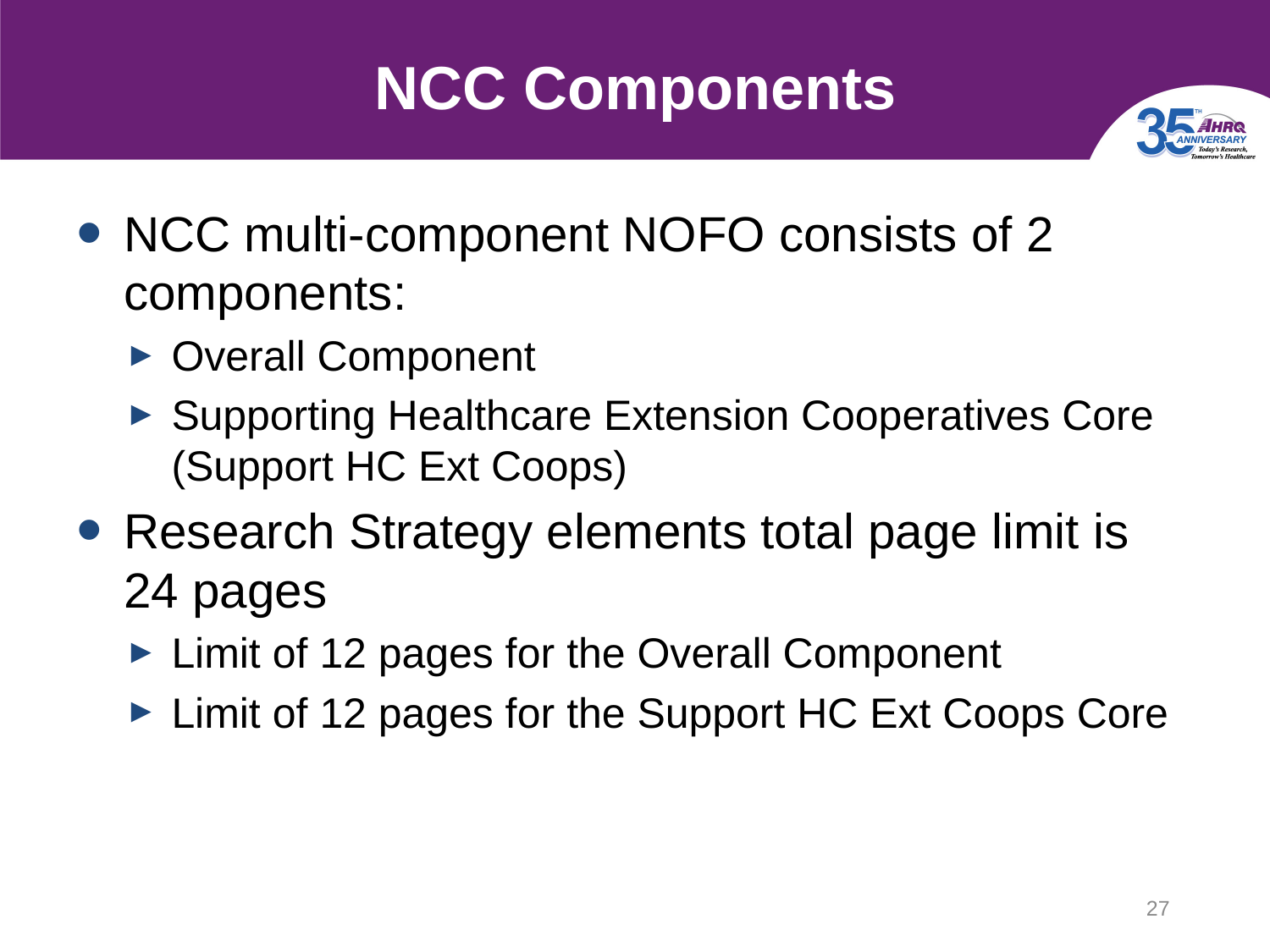

# NCC Components
NCC multi-component NOFO consists of 2 components:
Overall Component
Supporting Healthcare Extension Cooperatives Core (Support HC Ext Coops)
Research Strategy elements total page limit is 24 pages
Limit of 12 pages for the Overall Component
Limit of 12 pages for the Support HC Ext Coops Core
27